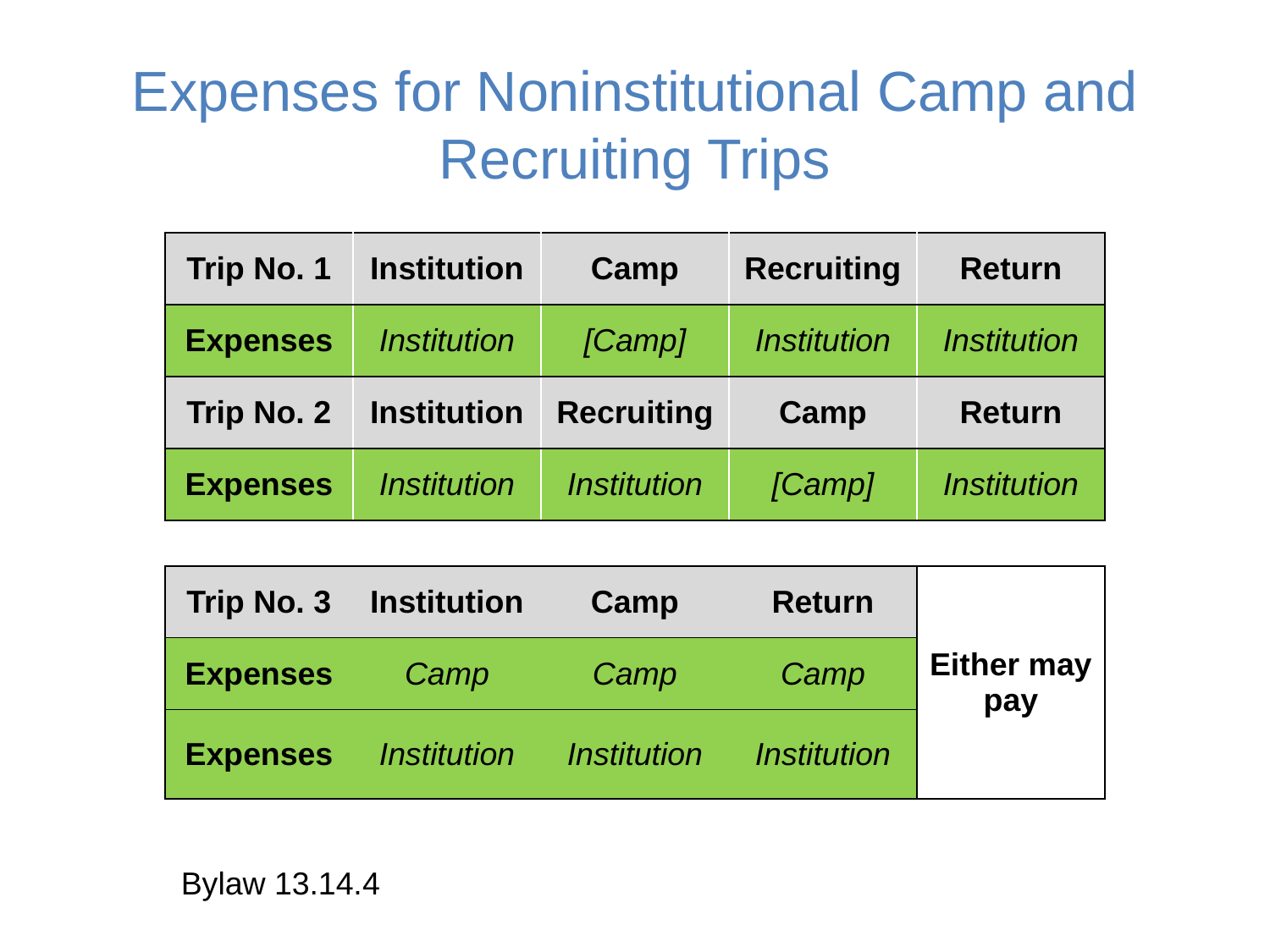

# Expenses for Noninstitutional Camp and Recruiting Trips
| Trip No. 1 | Institution | Camp | Recruiting | Return |
| --- | --- | --- | --- | --- |
| Expenses | Institution | [Camp] | Institution | Institution |
| Trip No. 2 | Institution | Recruiting | Camp | Return |
| Expenses | Institution | Institution | [Camp] | Institution |

| Trip No. 3 | Institution | Camp | Return | Either may pay |
| --- | --- | --- | --- | --- |
| Expenses | Camp | Camp | Camp |  |
| Expenses | Institution | Institution | Institution |  |
Bylaw 13.14.4